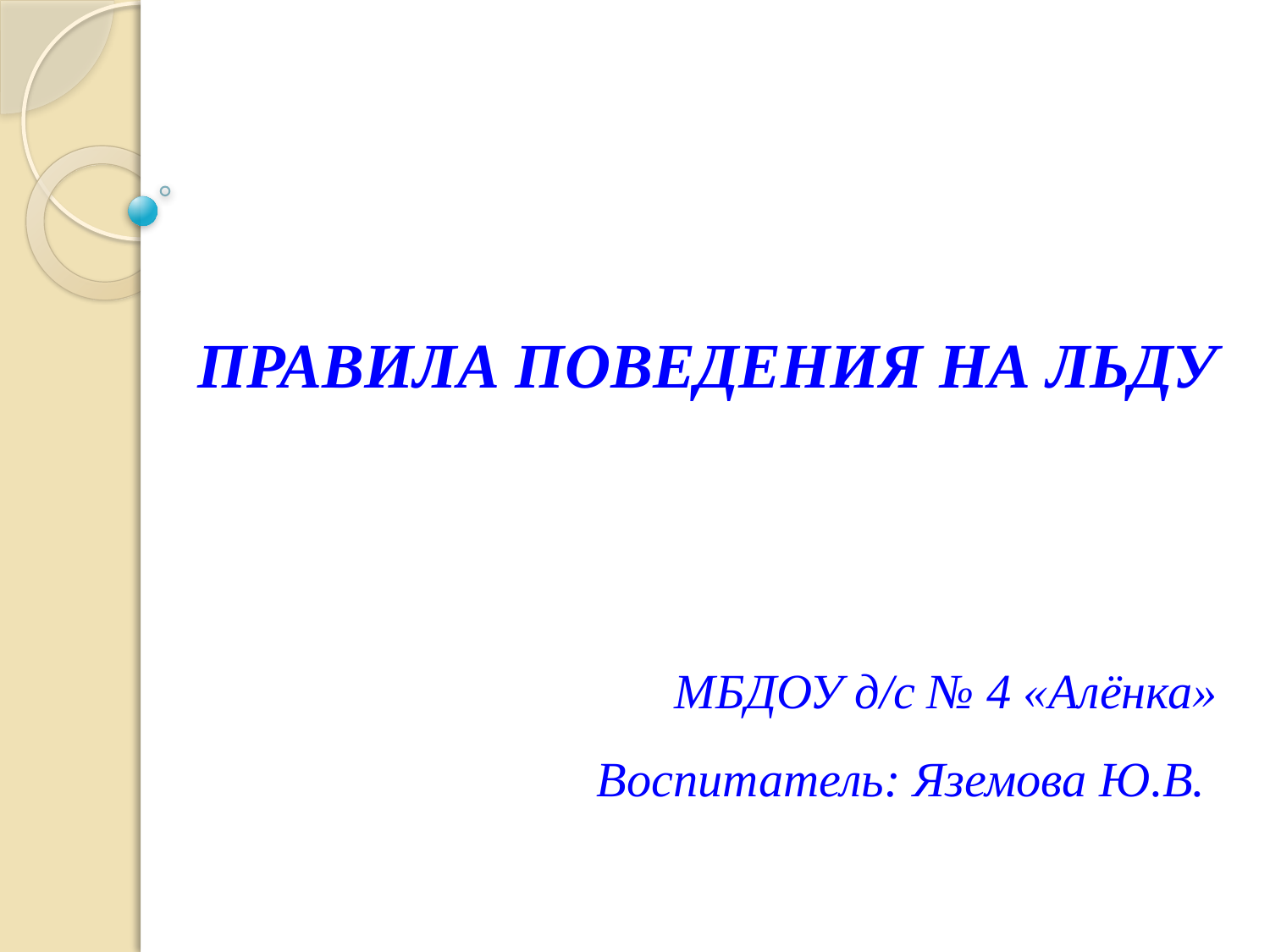

# ПРАВИЛА ПОВЕДЕНИЯ НА ЛЬДУ МБДОУ д/с № 4 «Алёнка» Воспитатель: Яземова Ю.В.